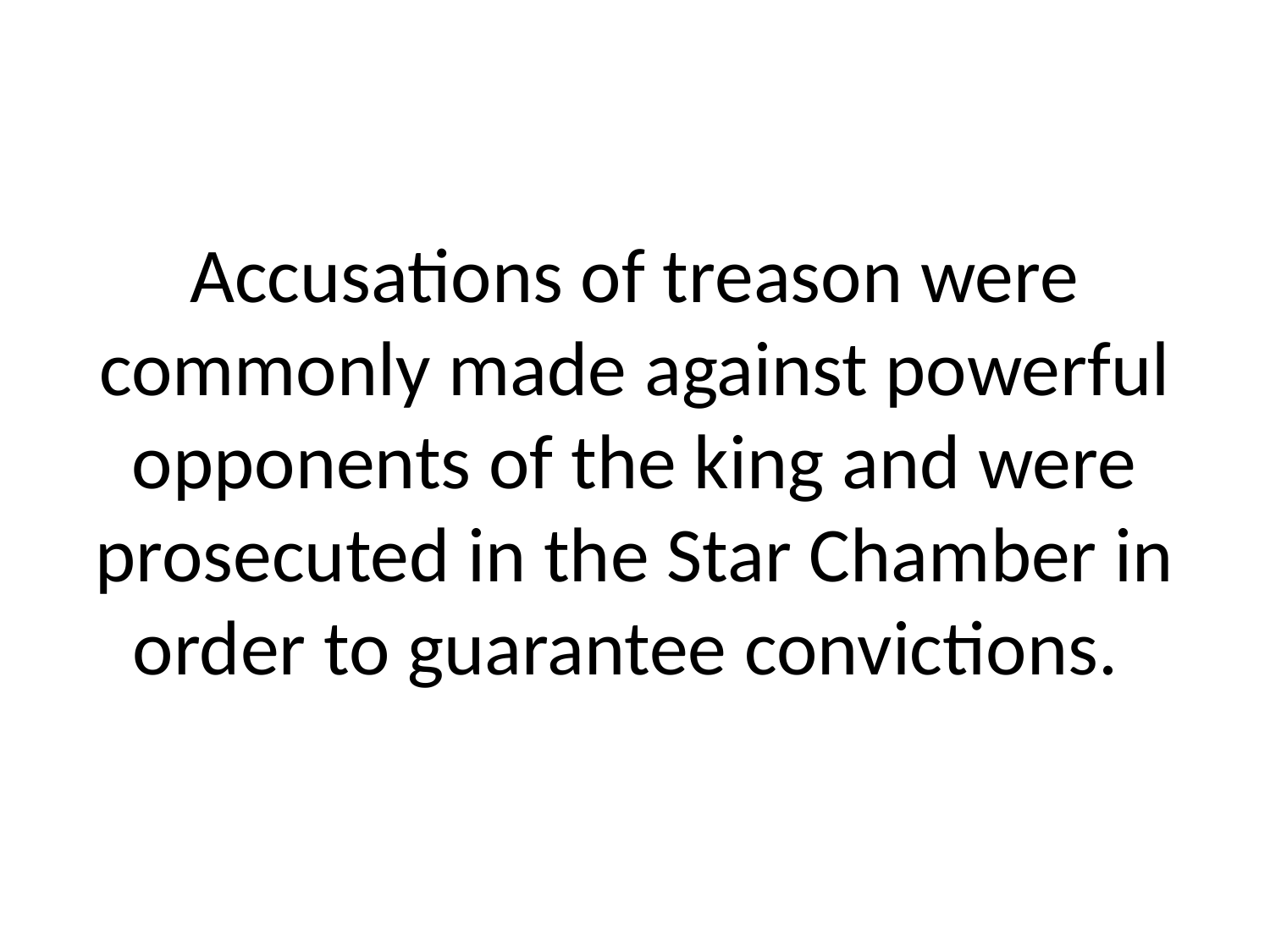

# Accusations of treason were commonly made against powerful opponents of the king and were prosecuted in the Star Chamber in order to guarantee convictions.